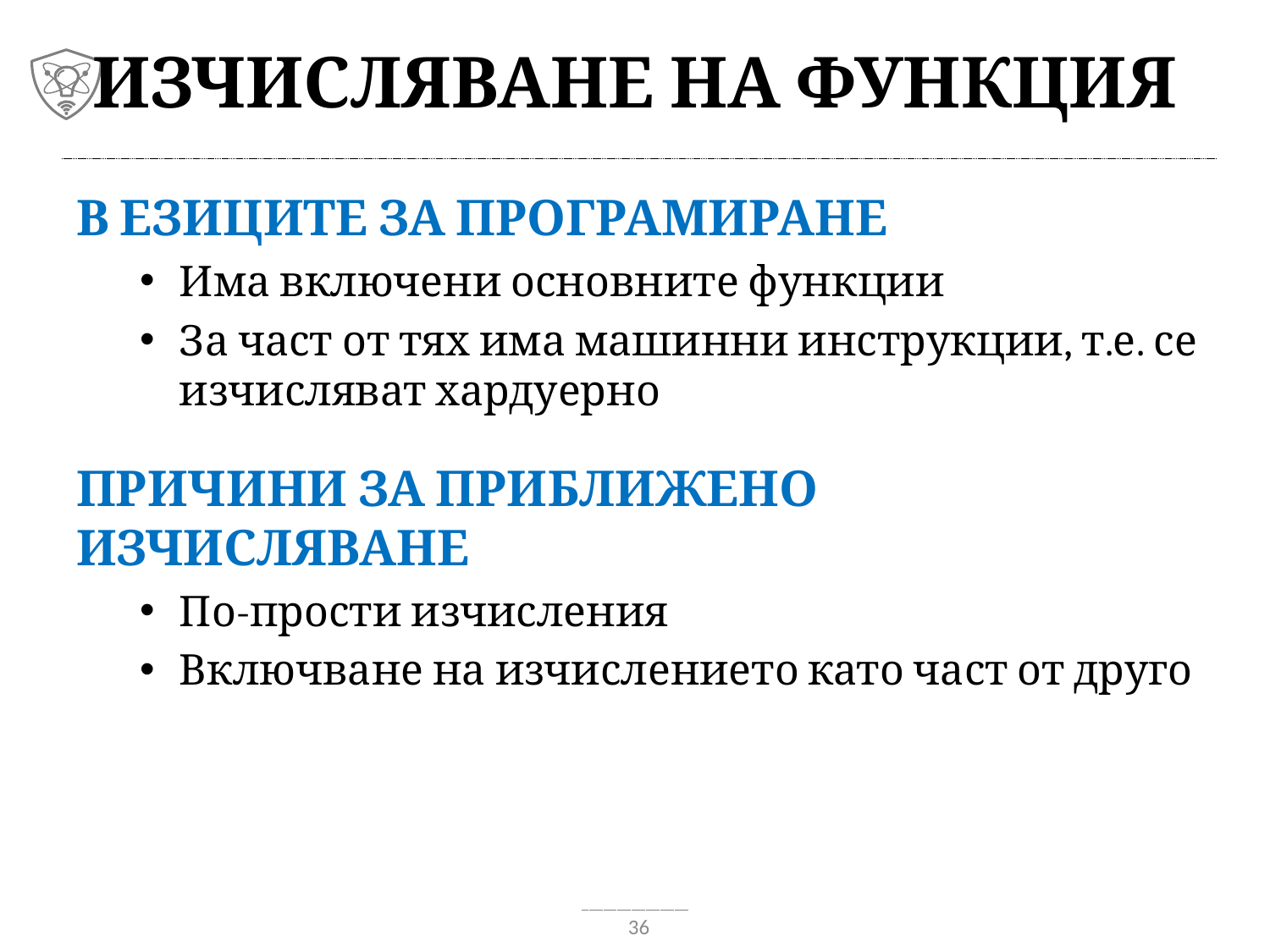

# Изчисляване на функция
В езиците за програмиране
Има включени основните функции
За част от тях има машинни инструкции, т.е. се изчисляват хардуерно
Причини за приближено изчисляване
По-прости изчисления
Включване на изчислението като част от друго
36